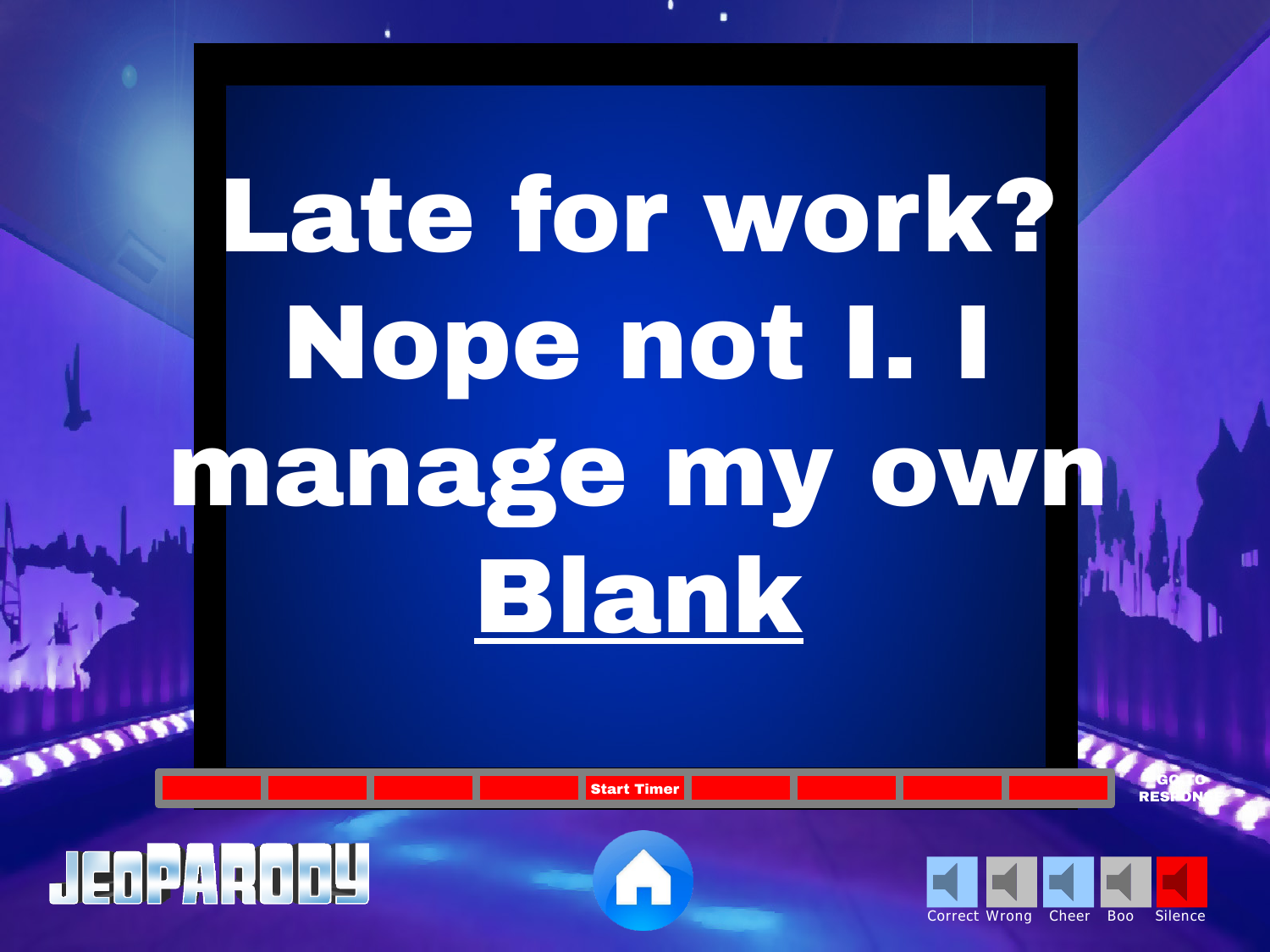

Late for work? Nope not I. I manage my own Blank